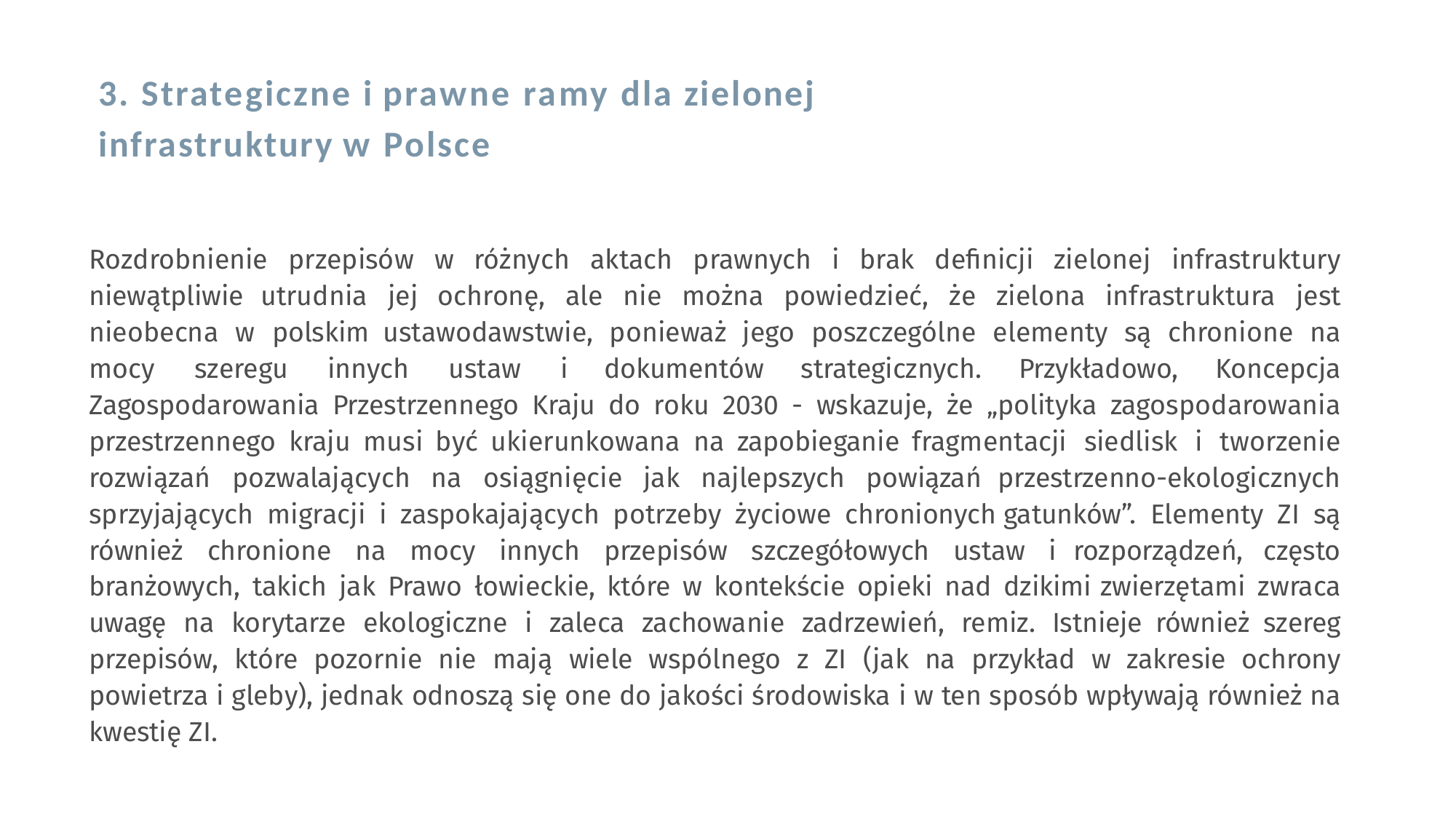

3. Strategiczne i prawne ramy dla zielonej infrastruktury w Polsce
Rozdrobnienie przepisów w różnych aktach prawnych i brak definicji zielonej infrastruktury niewątpliwie utrudnia jej ochronę, ale nie można powiedzieć, że zielona infrastruktura jest nieobecna w polskim ustawodawstwie, ponieważ jego poszczególne elementy są chronione na mocy szeregu innych ustaw i dokumentów strategicznych. Przykładowo, Koncepcja Zagospodarowania Przestrzennego Kraju do roku 2030 - wskazuje, że „polityka zagospodarowania przestrzennego kraju musi być ukierunkowana na zapobieganie fragmentacji siedlisk i tworzenie rozwiązań pozwalających na osiągnięcie jak najlepszych powiązań przestrzenno-ekologicznych sprzyjających migracji i zaspokajających potrzeby życiowe chronionych gatunków”. Elementy ZI są również chronione na mocy innych przepisów szczegółowych ustaw i rozporządzeń, często branżowych, takich jak Prawo łowieckie, które w kontekście opieki nad dzikimi zwierzętami zwraca uwagę na korytarze ekologiczne i zaleca zachowanie zadrzewień, remiz. Istnieje również szereg przepisów, które pozornie nie mają wiele wspólnego z ZI (jak na przykład w zakresie ochrony powietrza i gleby), jednak odnoszą się one do jakości środowiska i w ten sposób wpływają również na kwestię ZI.